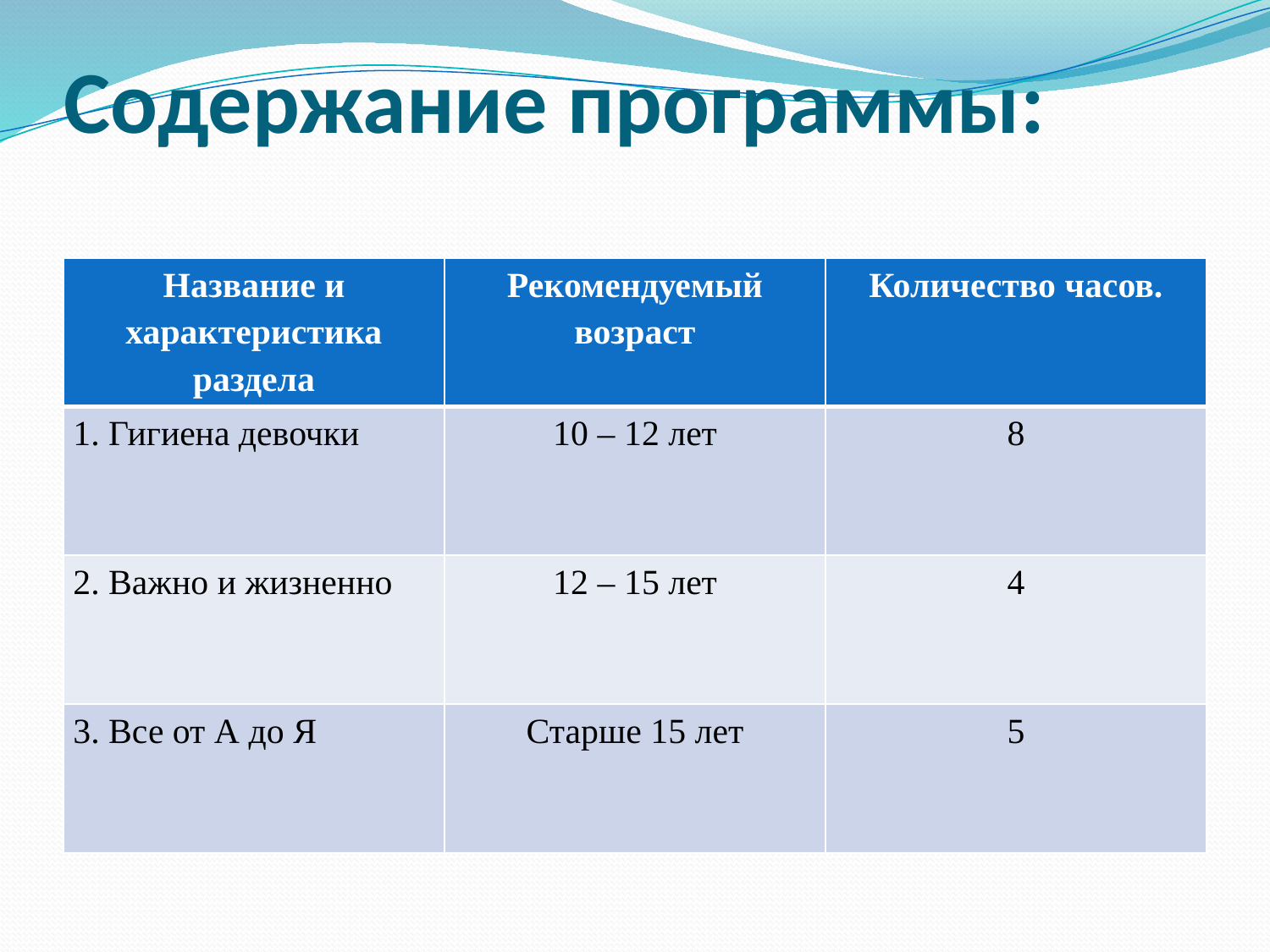

# Содержание программы:
| Название и характеристика раздела | Рекомендуемый возраст | Количество часов. |
| --- | --- | --- |
| 1. Гигиена девочки | 10 – 12 лет | 8 |
| 2. Важно и жизненно | 12 – 15 лет | 4 |
| 3. Все от А до Я | Старше 15 лет | 5 |